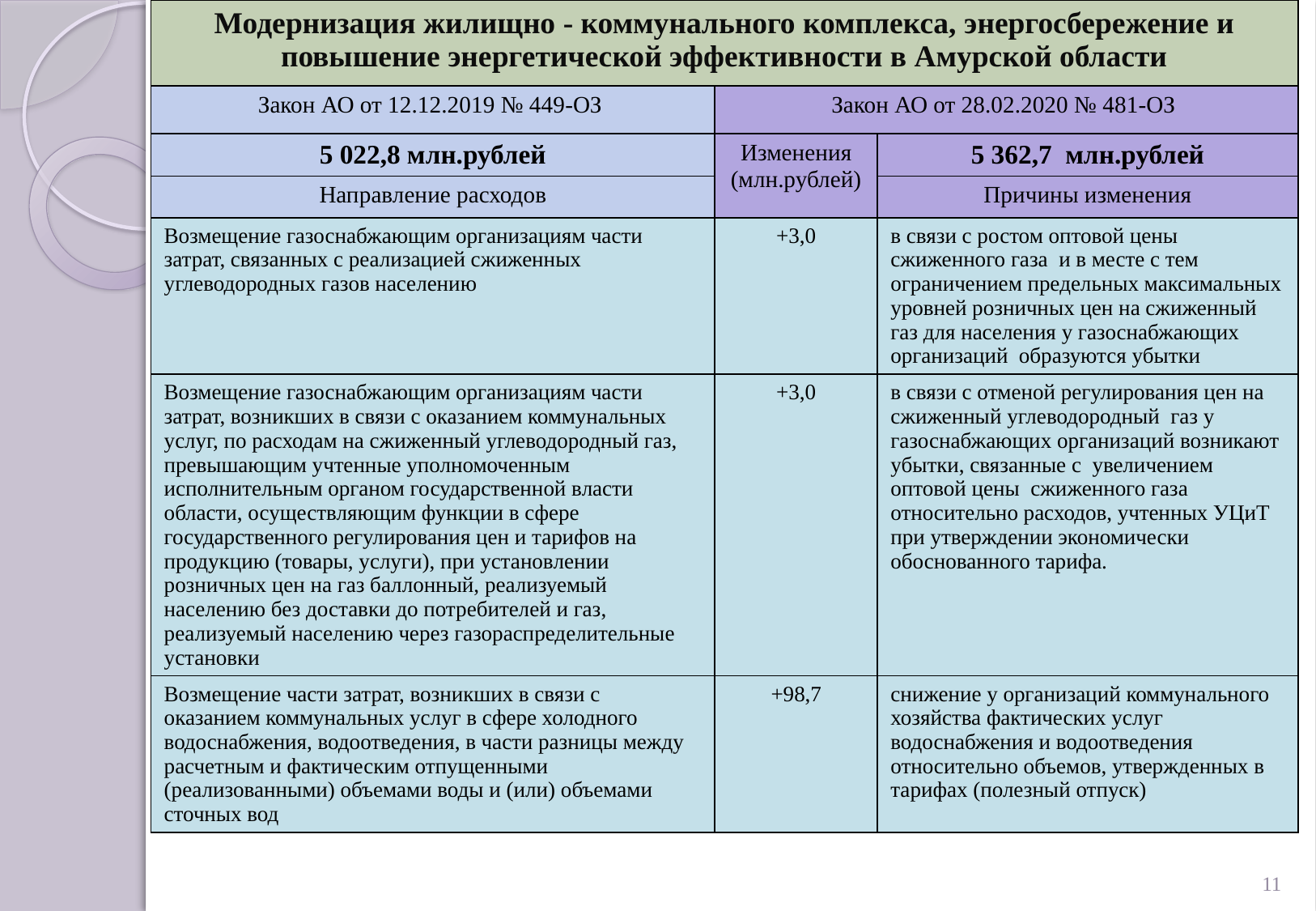

| Модернизация жилищно - коммунального комплекса, энергосбережение и повышение энергетической эффективности в Амурской области |  |  |
| --- | --- | --- |
| Закон АО от 12.12.2019 № 449-ОЗ | Закон АО от 28.02.2020 № 481-ОЗ |  |
| 5 022,8 млн.рублей | Изменения (млн.рублей) | 5 362,7 млн.рублей |
| Направление расходов |  | Причины изменения |
| Возмещение газоснабжающим организациям части затрат, связанных с реализацией сжиженных углеводородных газов населению | +3,0 | в связи с ростом оптовой цены сжиженного газа и в месте с тем ограничением предельных максимальных уровней розничных цен на сжиженный газ для населения у газоснабжающих организаций образуются убытки |
| Возмещение газоснабжающим организациям части затрат, возникших в связи с оказанием коммунальных услуг, по расходам на сжиженный углеводородный газ, превышающим учтенные уполномоченным исполнительным органом государственной власти области, осуществляющим функции в сфере государственного регулирования цен и тарифов на продукцию (товары, услуги), при установлении розничных цен на газ баллонный, реализуемый населению без доставки до потребителей и газ, реализуемый населению через газораспределительные установки | +3,0 | в связи с отменой регулирования цен на сжиженный углеводородный газ у газоснабжающих организаций возникают убытки, связанные с увеличением оптовой цены сжиженного газа относительно расходов, учтенных УЦиТ при утверждении экономически обоснованного тарифа. |
| Возмещение части затрат, возникших в связи с оказанием коммунальных услуг в сфере холодного водоснабжения, водоотведения, в части разницы между расчетным и фактическим отпущенными (реализованными) объемами воды и (или) объемами сточных вод | +98,7 | снижение у организаций коммунального хозяйства фактических услуг водоснабжения и водоотведения относительно объемов, утвержденных в тарифах (полезный отпуск) |
11